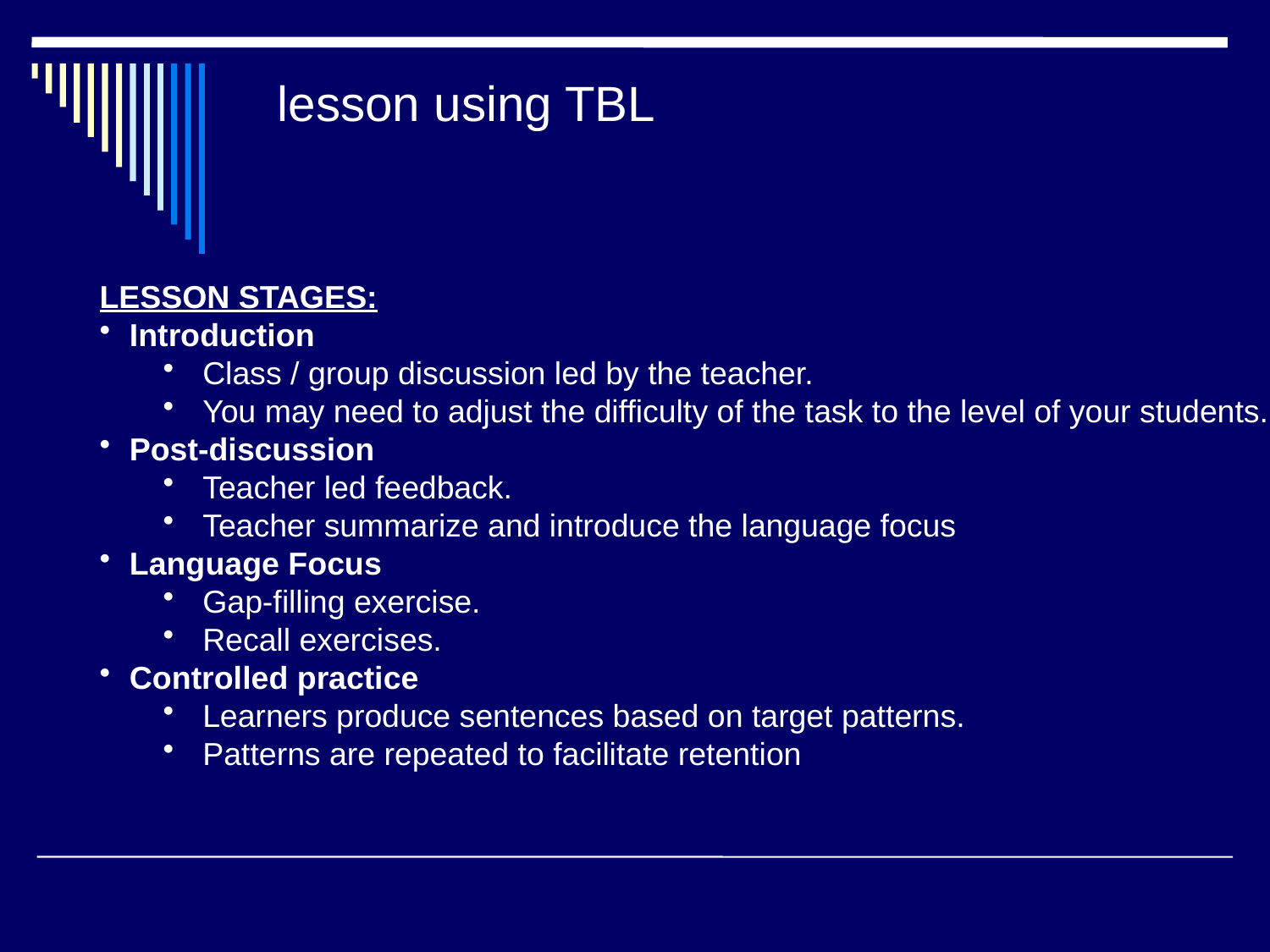

lesson using TBL
LESSON STAGES:
Introduction
Class / group discussion led by the teacher.
You may need to adjust the difficulty of the task to the level of your students.
Post-discussion
Teacher led feedback.
Teacher summarize and introduce the language focus
Language Focus
Gap-filling exercise.
Recall exercises.
Controlled practice
Learners produce sentences based on target patterns.
Patterns are repeated to facilitate retention